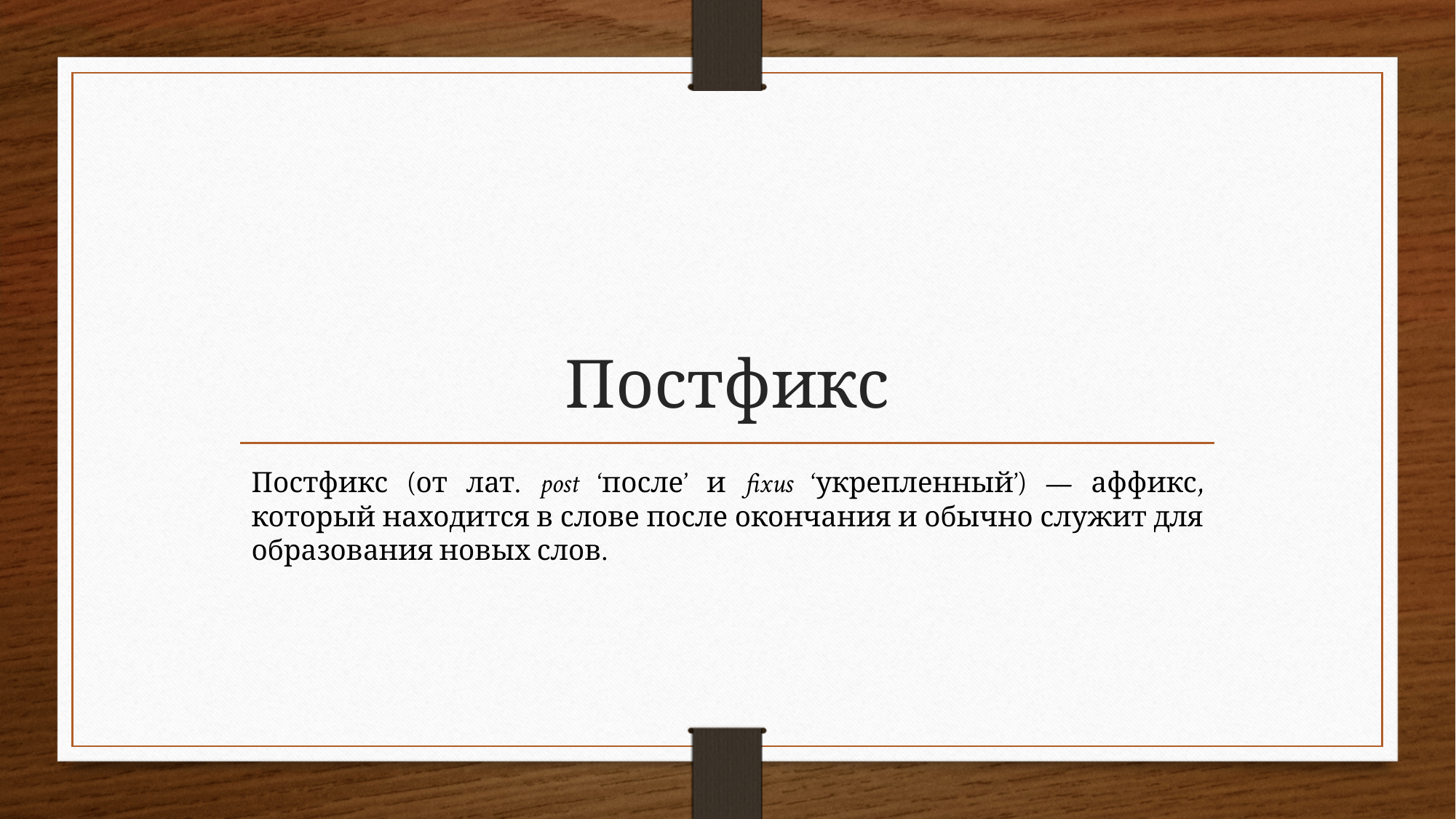

# Постфикс
Постфикс (от лат. post ‘после’ и fixus ‘укрепленный’) — аффикс, который находится в слове после окончания и обычно служит для образования новых слов.